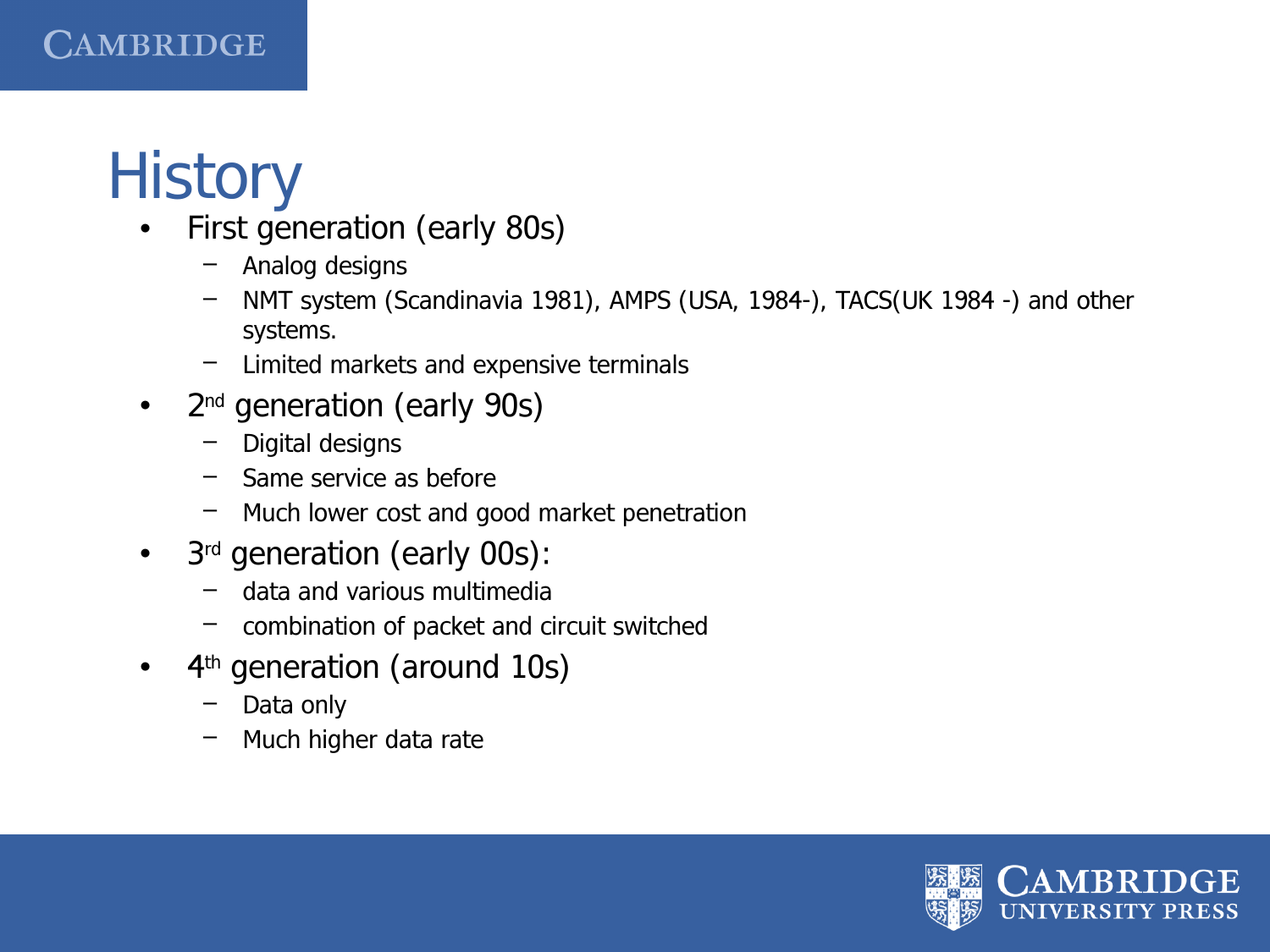

# History
First generation (early 80s)
Analog designs
NMT system (Scandinavia 1981), AMPS (USA, 1984-), TACS(UK 1984 -) and other systems.
Limited markets and expensive terminals
2nd generation (early 90s)
Digital designs
Same service as before
Much lower cost and good market penetration
3rd generation (early 00s):
data and various multimedia
combination of packet and circuit switched
4th generation (around 10s)
Data only
Much higher data rate